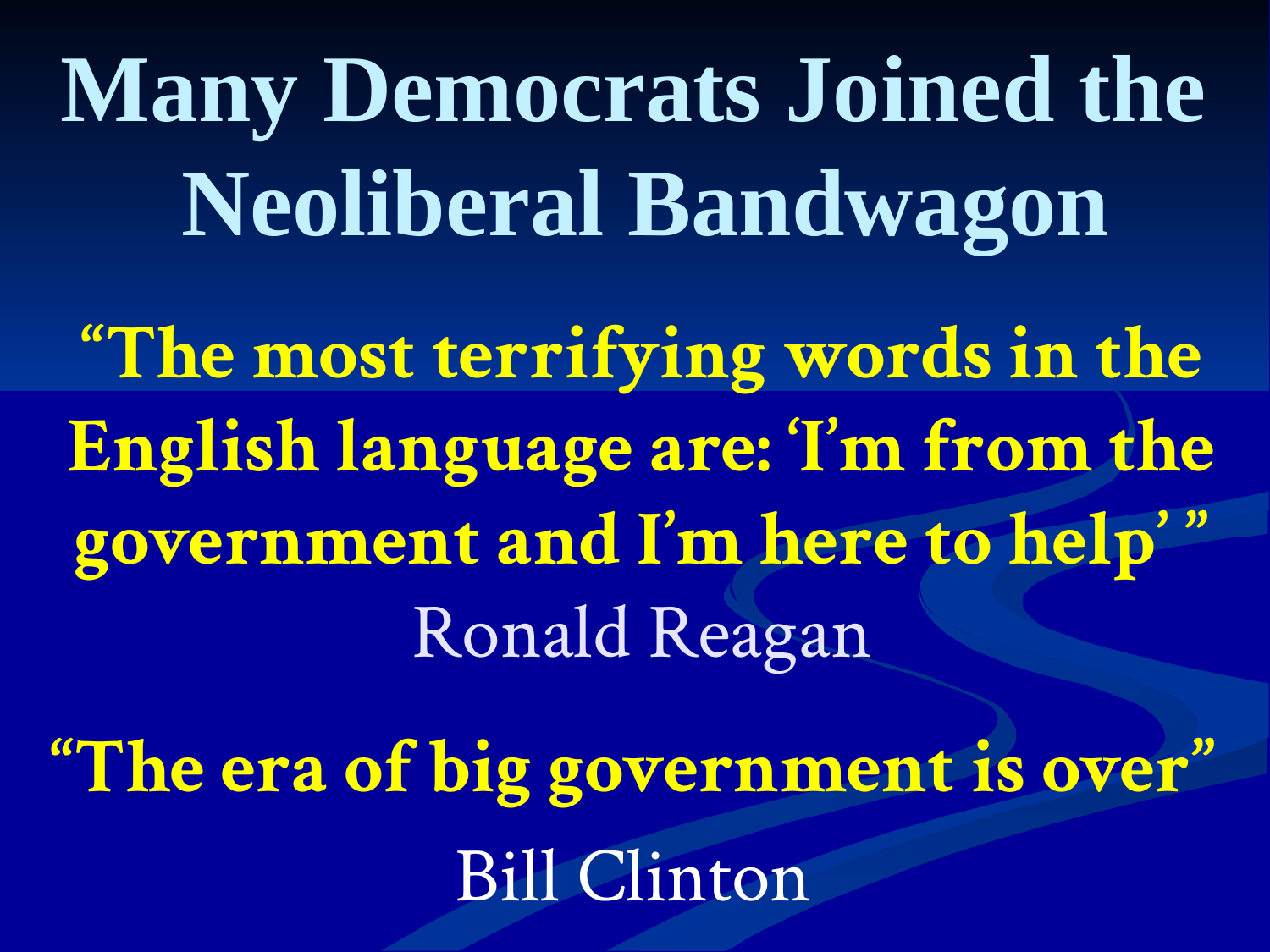

Many Democrats Joined the
 Neoliberal Bandwagon
# “The most terrifying words in the English language are: ‘I’m from the government and I’m here to help’ ” Ronald Reagan
“The era of big government is over”
Bill Clinton